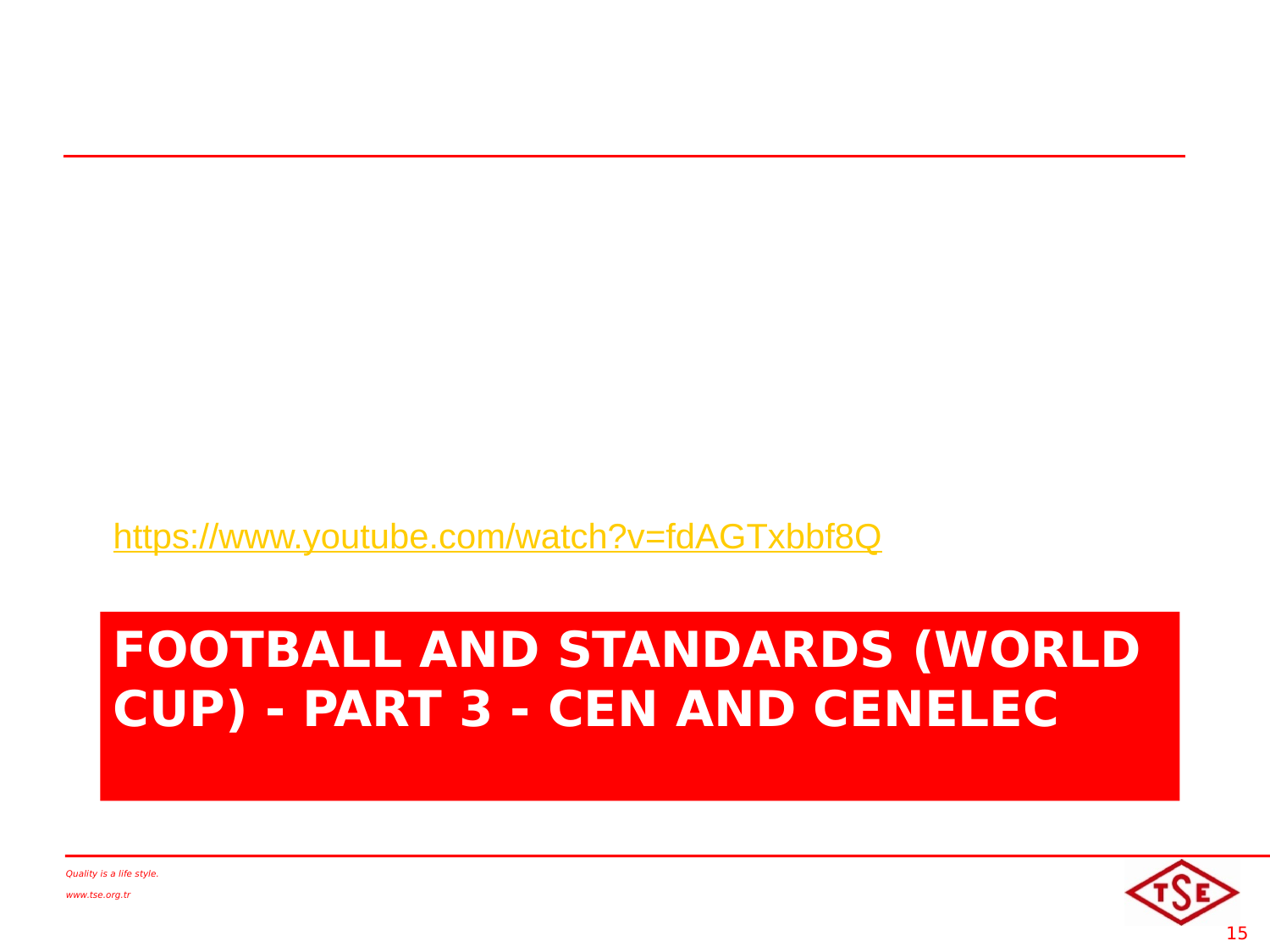

https://www.youtube.com/watch?v=fdAGTxbbf8Q

# Football and Standards (world cup) - part 3 - CEN and CENELEC
Quality is a life style.

www.tse.org.tr
15